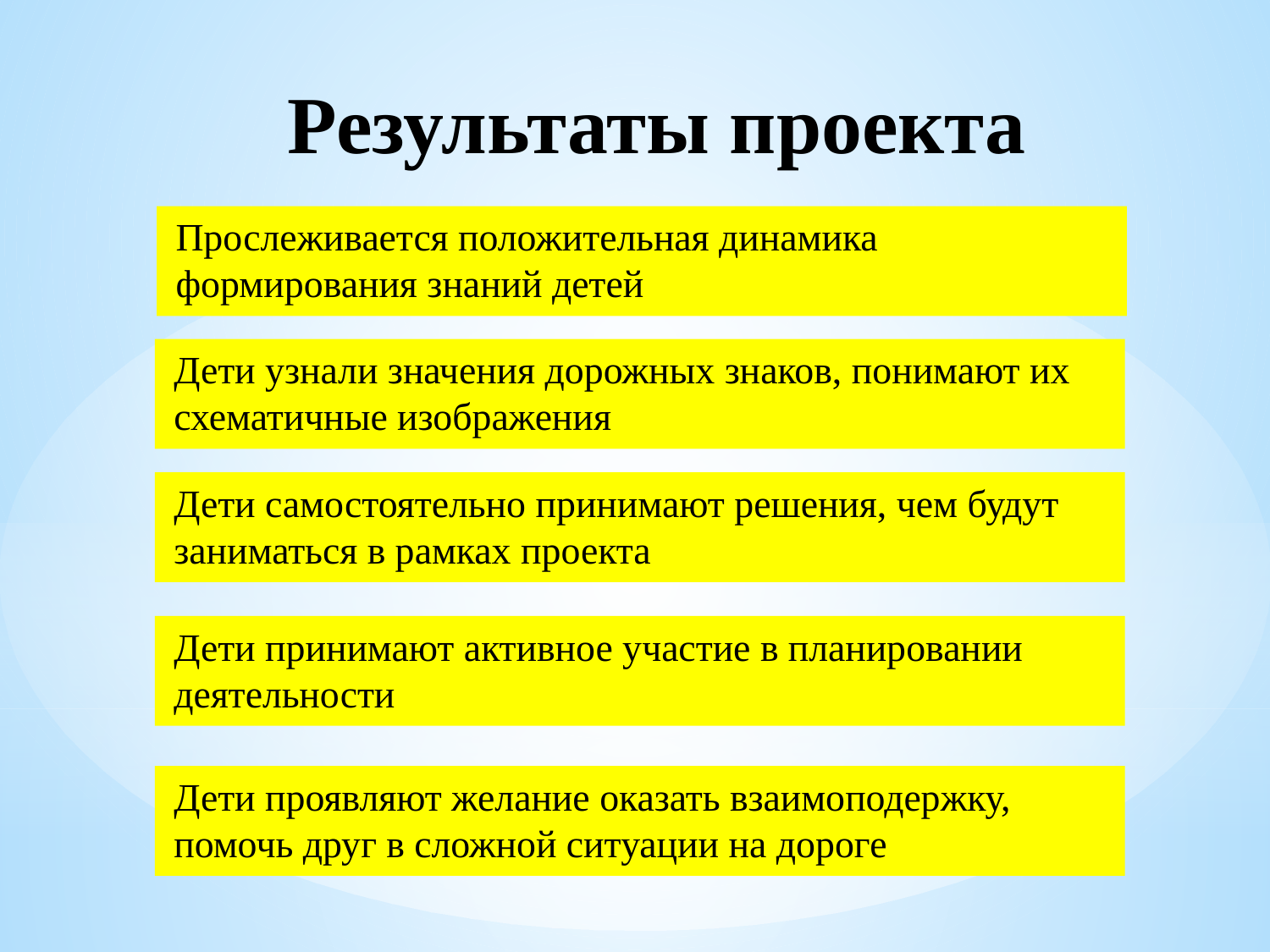

# Результаты проекта
Прослеживается положительная динамика формирования знаний детей
Дети узнали значения дорожных знаков, понимают их схематичные изображения
Дети самостоятельно принимают решения, чем будут заниматься в рамках проекта
Дети принимают активное участие в планировании деятельности
Дети проявляют желание оказать взаимоподержку, помочь друг в сложной ситуации на дороге